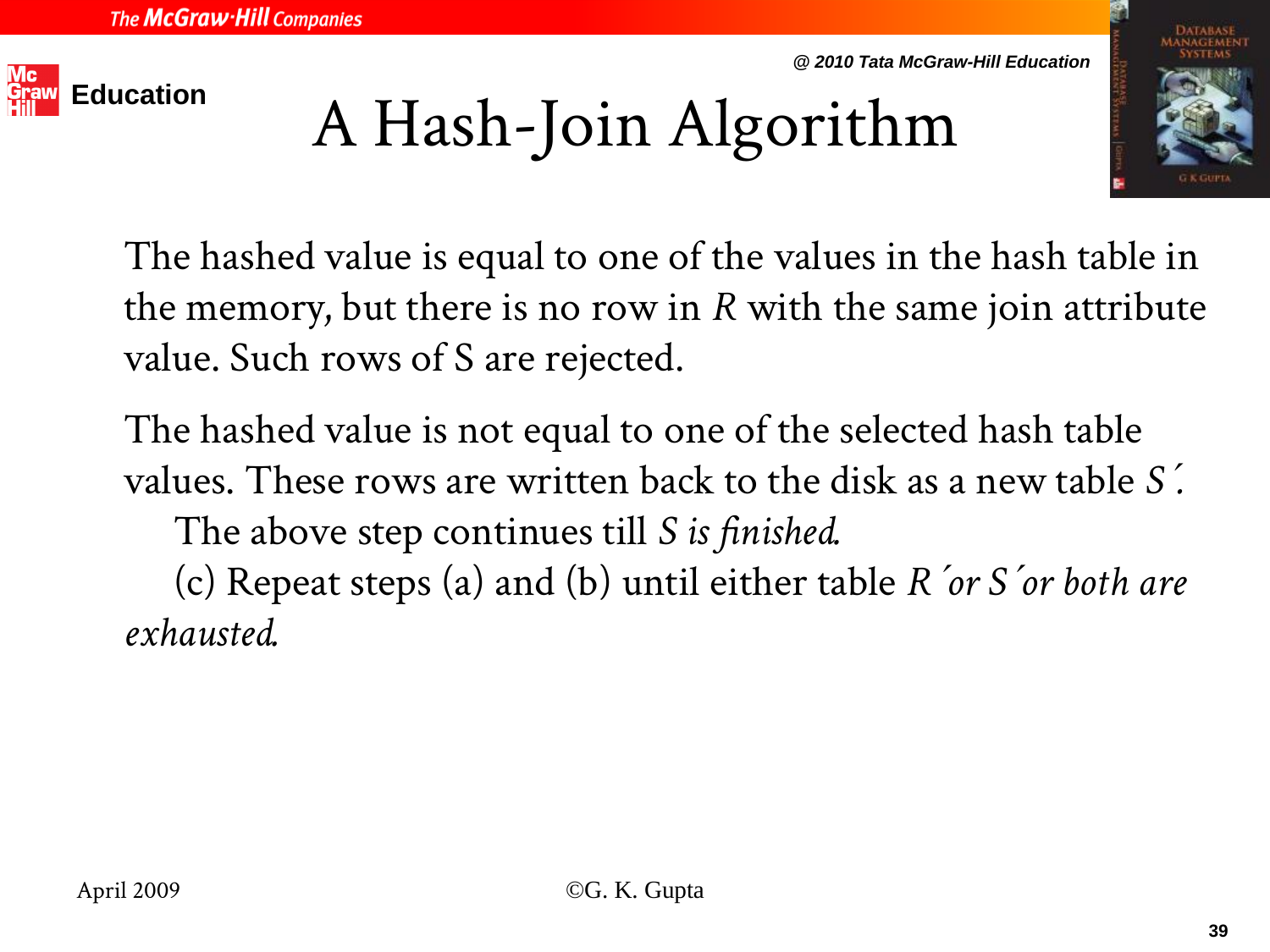

# A Hash-Join Algorithm
	The hashed value is equal to one of the values in the hash table in the memory, but there is no row in R with the same join attribute value. Such rows of S are rejected.
	The hashed value is not equal to one of the selected hash table values. These rows are written back to the disk as a new table S′.
The above step continues till S is finished.
(c) Repeat steps (a) and (b) until either table R′or S′or both are exhausted.

April 2009
©G. K. Gupta